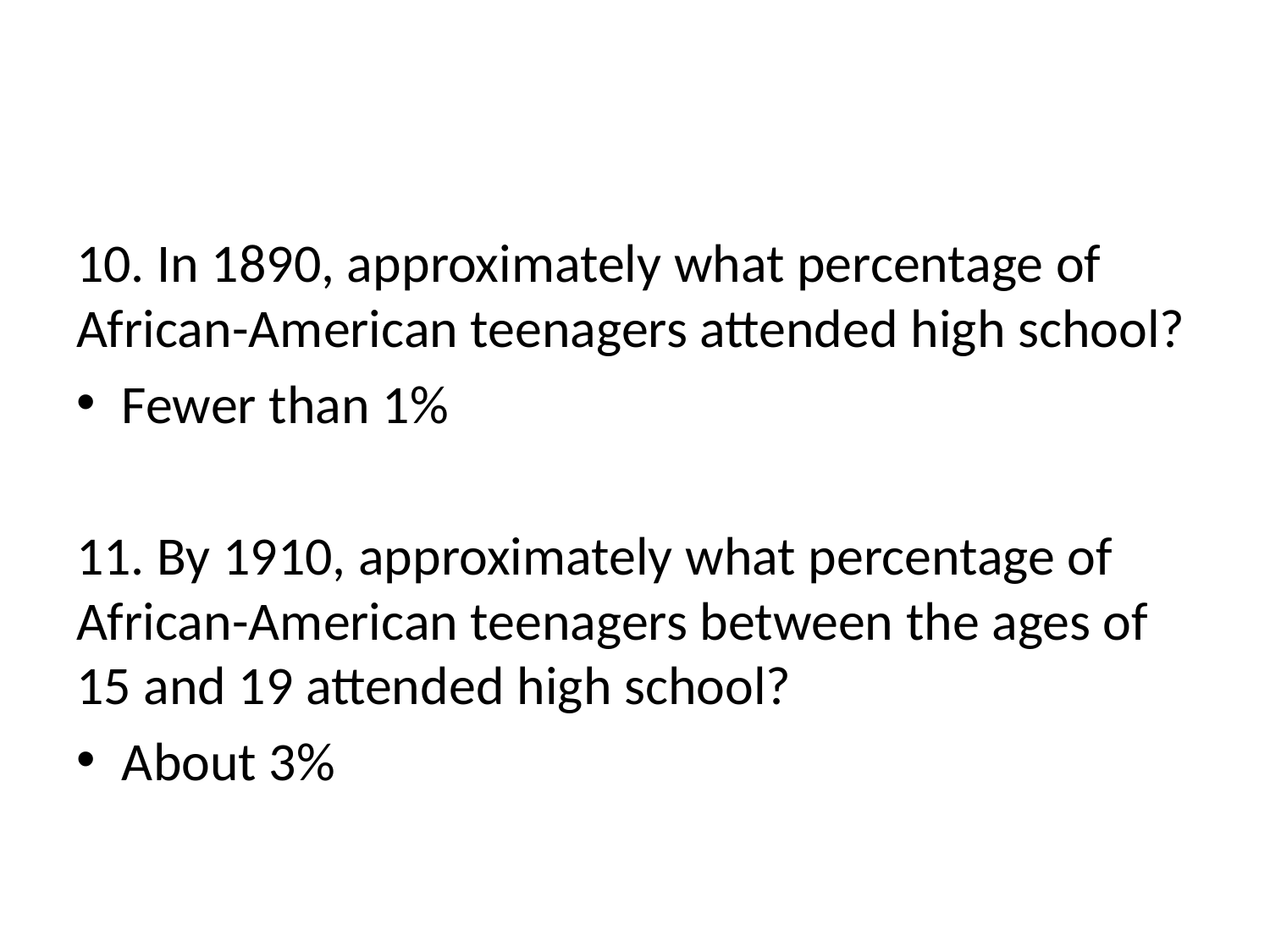

#
10. In 1890, approximately what percentage of African-American teenagers attended high school?
Fewer than 1%

11. By 1910, approximately what percentage of African-American teenagers between the ages of 15 and 19 attended high school?
About 3%